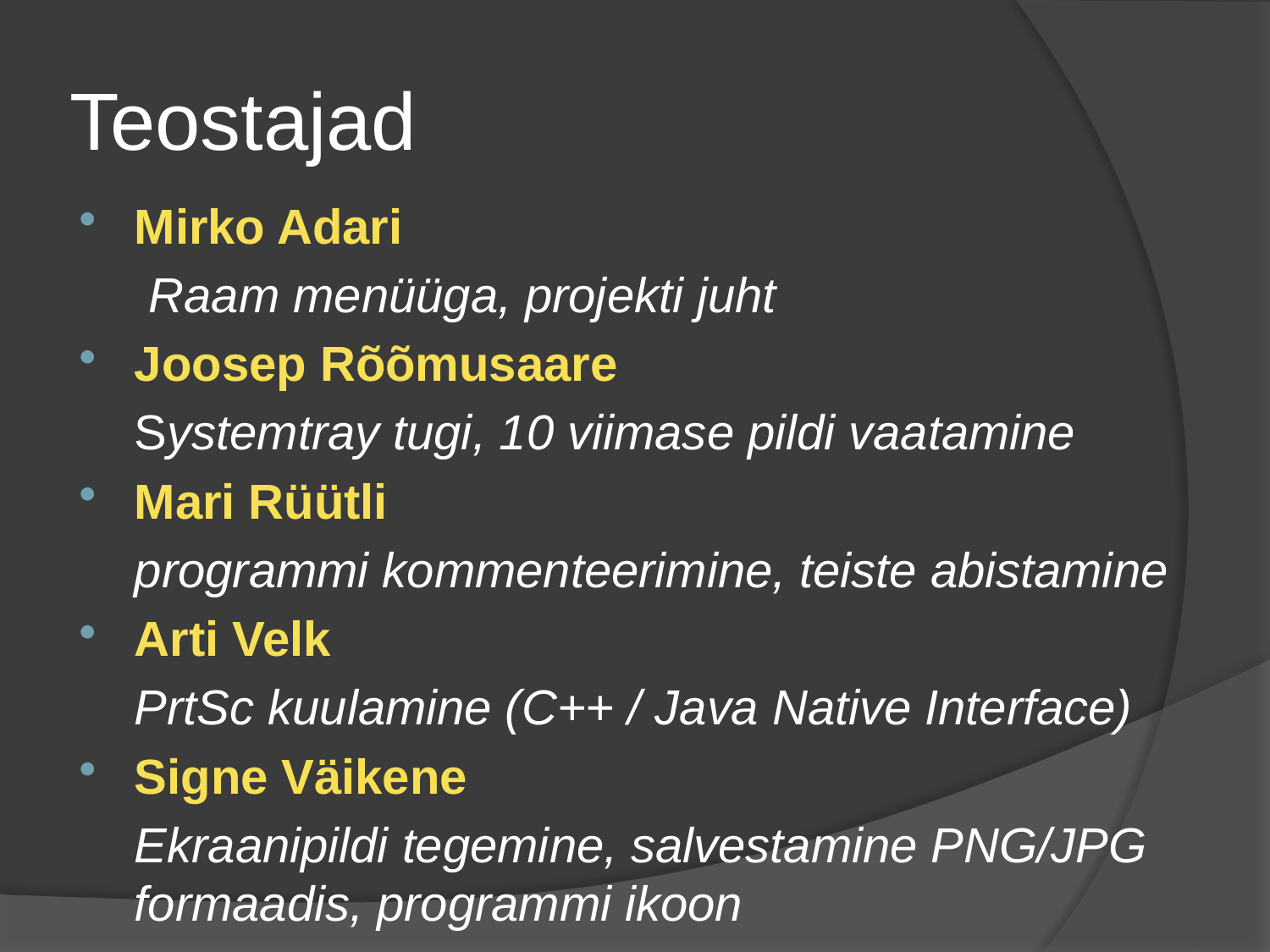

# Teostajad
Mirko Adari
     Raam menüüga, projekti juht
Joosep Rõõmusaare
	Systemtray tugi, 10 viimase pildi vaatamine
Mari Rüütli
	programmi kommenteerimine, teiste abistamine
Arti Velk
	PrtSc kuulamine (C++ / Java Native Interface)
Signe Väikene
	Ekraanipildi tegemine, salvestamine PNG/JPG formaadis, programmi ikoon